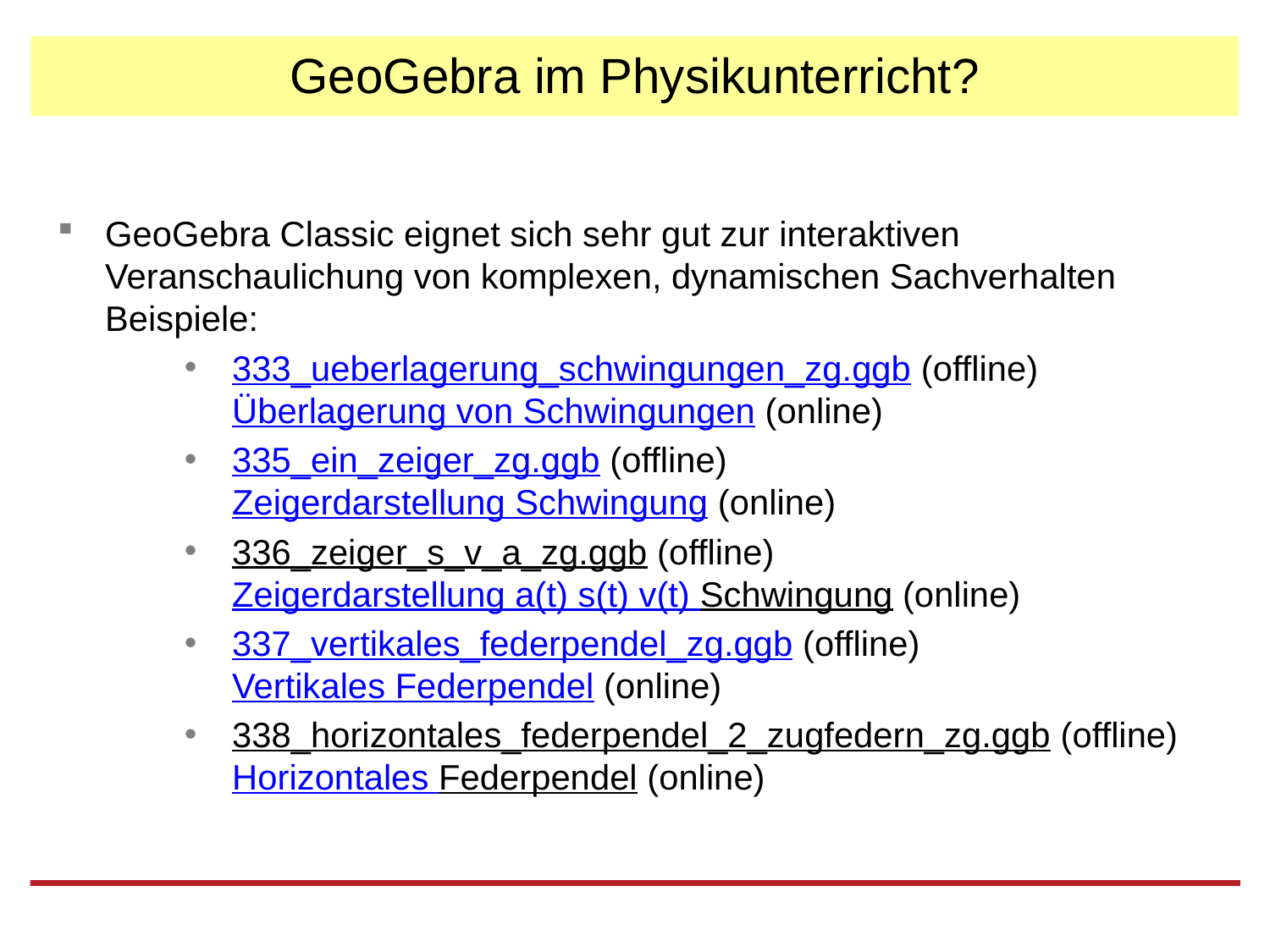

# GeoGebra im Physikunterricht?

GeoGebra Classic eignet sich sehr gut zur interaktiven Veranschaulichung von komplexen, dynamischen Sachverhalten
Beispiele:
333_ueberlagerung_schwingungen_zg.ggb (offline)
Überlagerung von Schwingungen (online)
335_ein_zeiger_zg.ggb (offline)
Zeigerdarstellung Schwingung (online)
336_zeiger_s_v_a_zg.ggb (offline)
Zeigerdarstellung a(t) s(t) v(t) Schwingung (online)
337_vertikales_federpendel_zg.ggb (offline)
Vertikales Federpendel (online)
338_horizontales_federpendel_2_zugfedern_zg.ggb (offline)
Horizontales Federpendel (online)